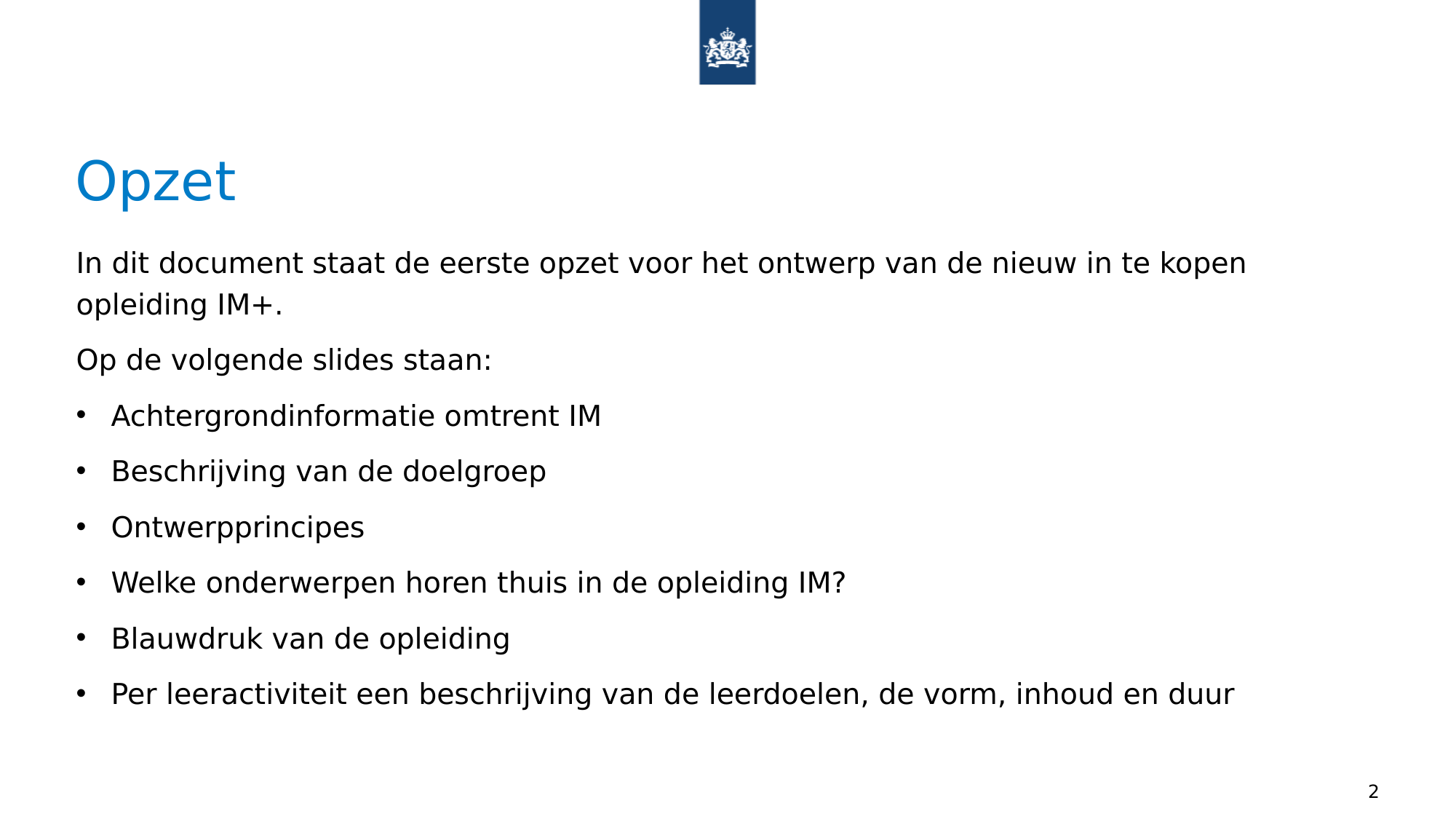

# Opzet
In dit document staat de eerste opzet voor het ontwerp van de nieuw in te kopen opleiding IM+.
Op de volgende slides staan:
Achtergrondinformatie omtrent IM
Beschrijving van de doelgroep
Ontwerpprincipes
Welke onderwerpen horen thuis in de opleiding IM?
Blauwdruk van de opleiding
Per leeractiviteit een beschrijving van de leerdoelen, de vorm, inhoud en duur

2